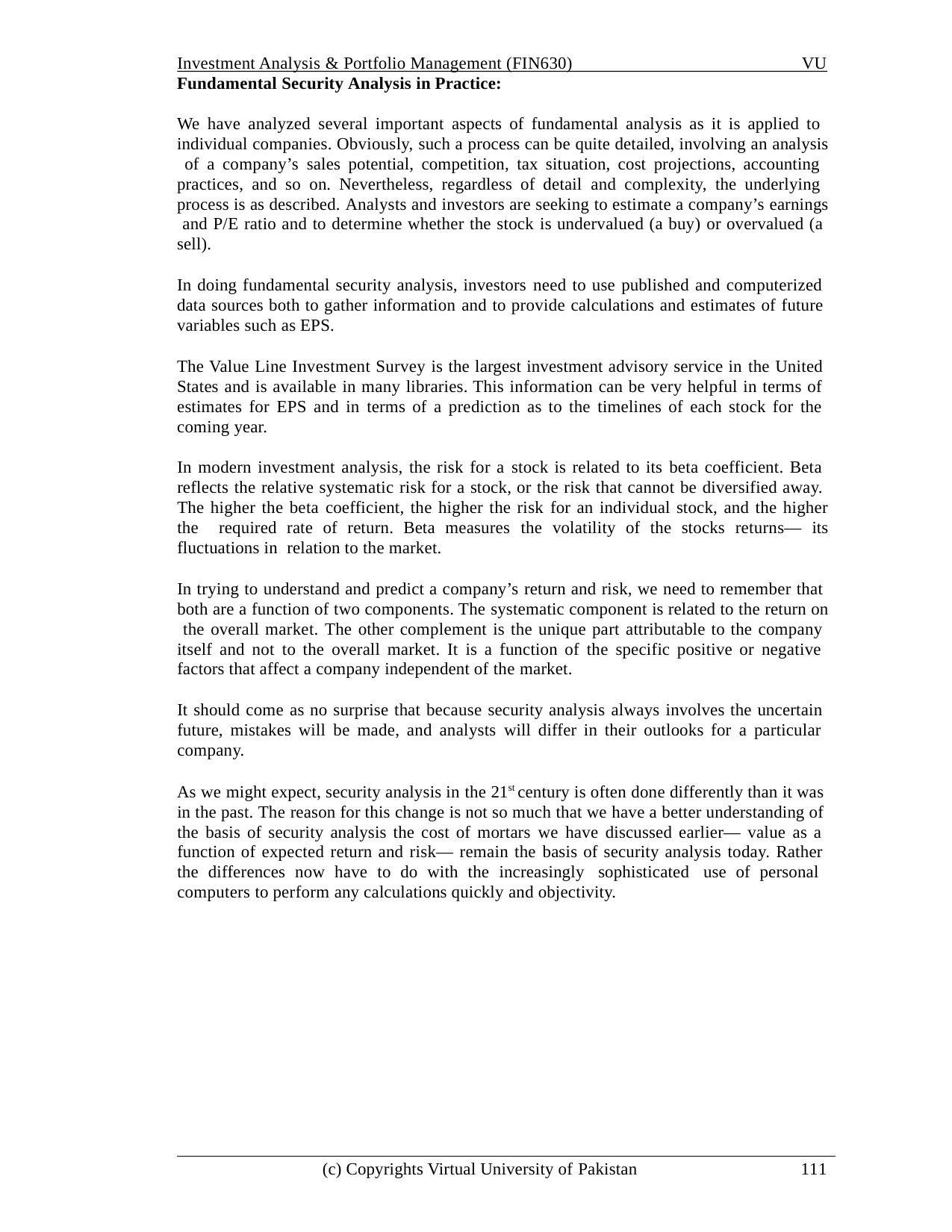

Investment Analysis & Portfolio Management (FIN630)
VU
Fundamental Security Analysis in Practice:

We have analyzed several important aspects of fundamental analysis as it is applied to  individual companies. Obviously, such a process can be quite detailed, involving an analysis  of a company’s sales potential, competition, tax situation, cost projections, accounting  practices, and so on. Nevertheless, regardless of detail and complexity, the underlying  process is as described. Analysts and investors are seeking to estimate a company’s earnings  and P/E ratio and to determine whether the stock is undervalued (a buy) or overvalued (a  sell).

In doing fundamental security analysis, investors need to use published and computerized  data sources both to gather information and to provide calculations and estimates of future  variables such as EPS.

The Value Line Investment Survey is the largest investment advisory service in the United  States and is available in many libraries. This information can be very helpful in terms of  estimates for EPS and in terms of a prediction as to the timelines of each stock for the  coming year.

In modern investment analysis, the risk for a stock is related to its beta coefficient. Beta  reflects the relative systematic risk for a stock, or the risk that cannot be diversified away.  The higher the beta coefficient, the higher the risk for an individual stock, and the higher the  required rate of return. Beta measures the volatility of the stocks returns— its fluctuations in  relation to the market.

In trying to understand and predict a company’s return and risk, we need to remember that  both are a function of two components. The systematic component is related to the return on  the overall market. The other complement is the unique part attributable to the company  itself and not to the overall market. It is a function of the specific positive or negative  factors that affect a company independent of the market.

It should come as no surprise that because security analysis always involves the uncertain  future, mistakes will be made, and analysts will differ in their outlooks for a particular  company.

As we might expect, security analysis in the 21st century is often done differently than it was  in the past. The reason for this change is not so much that we have a better understanding of  the basis of security analysis the cost of mortars we have discussed earlier— value as a  function of expected return and risk— remain the basis of security analysis today. Rather  the differences now have to do with the increasingly sophisticated use of personal  computers to perform any calculations quickly and objectivity.

(c) Copyrights Virtual University of Pakistan
111